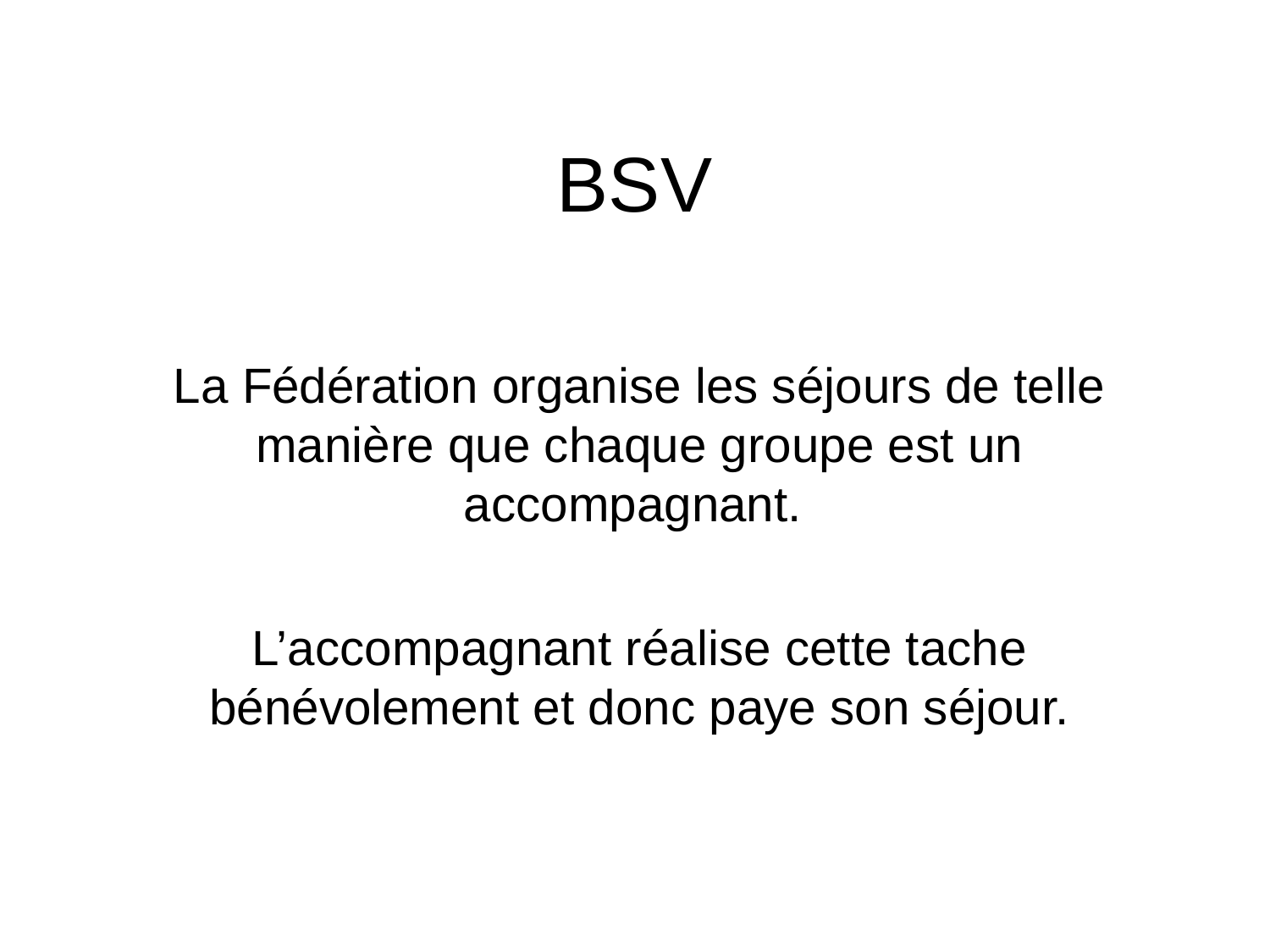

# BSV

La Fédération organise les séjours de telle manière que chaque groupe est un accompagnant.

L’accompagnant réalise cette tache bénévolement et donc paye son séjour.